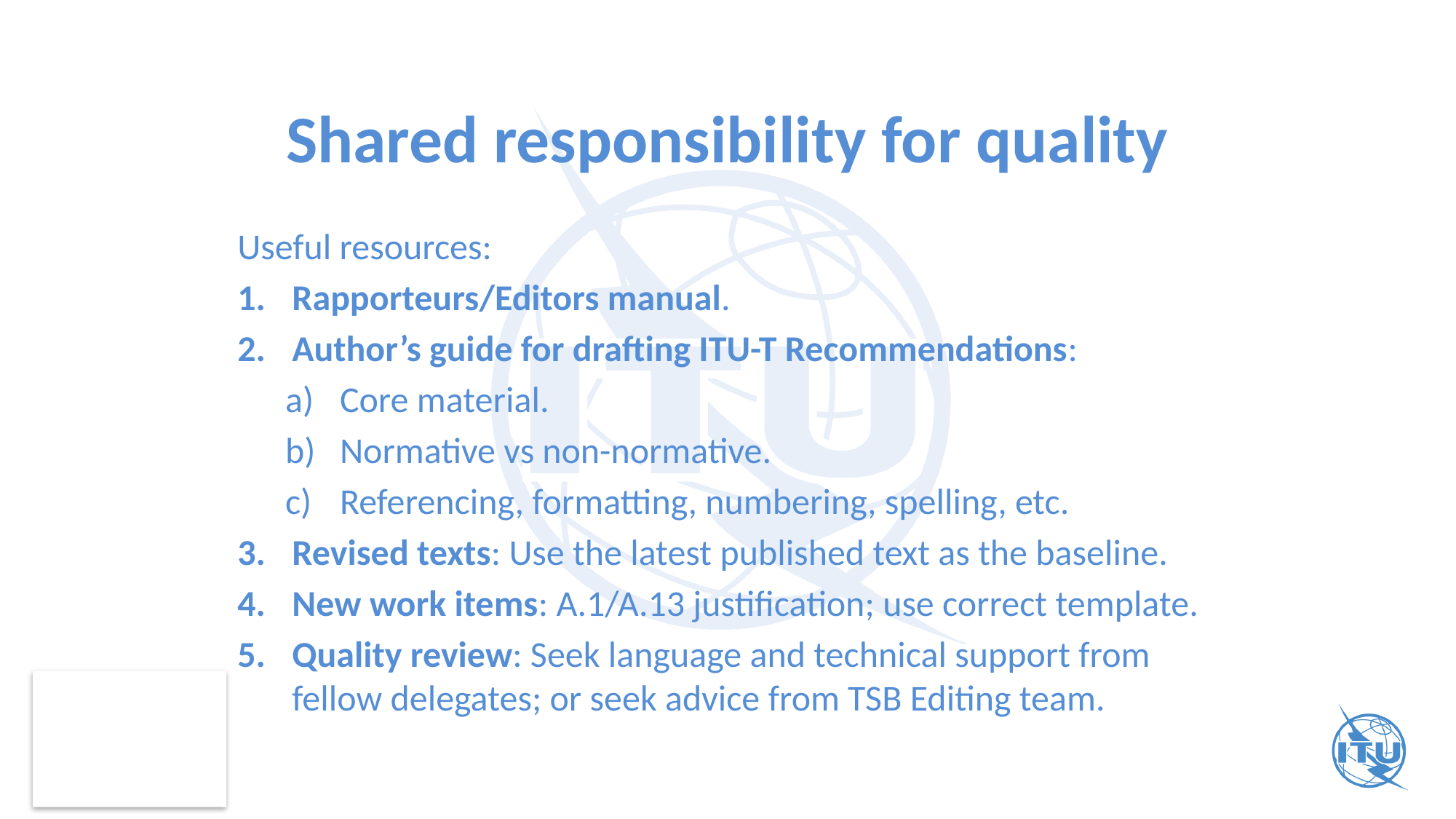

# Shared responsibility for quality
Useful resources:
Rapporteurs/Editors manual.
Author’s guide for drafting ITU-T Recommendations:
Core material.
Normative vs non-normative.
Referencing, formatting, numbering, spelling, etc.
Revised texts: Use the latest published text as the baseline.
New work items: A.1/A.13 justification; use correct template.
Quality review: Seek language and technical support from fellow delegates; or seek advice from TSB Editing team.